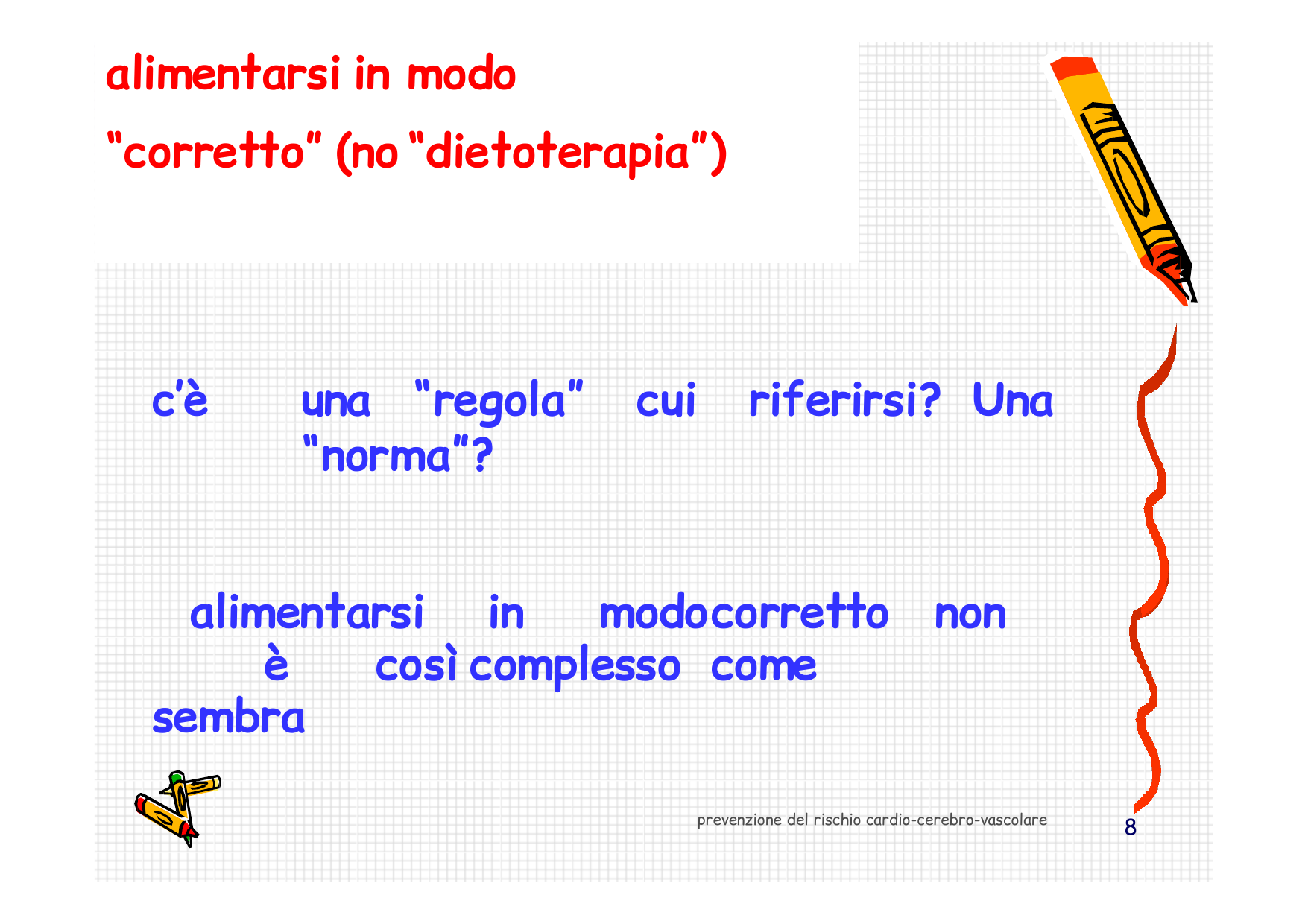

alimentarsi	in	modo	“corretto” (no	“dietoterapia”)

Provincia Milano 1

c’è	una	“regola”	cui	riferirsi?	Una	“norma”?

alimentarsi	in	modo	corretto	non	è	così complesso	come		sembra

prevenzione del rischio cardio-cerebro-vascolare

8